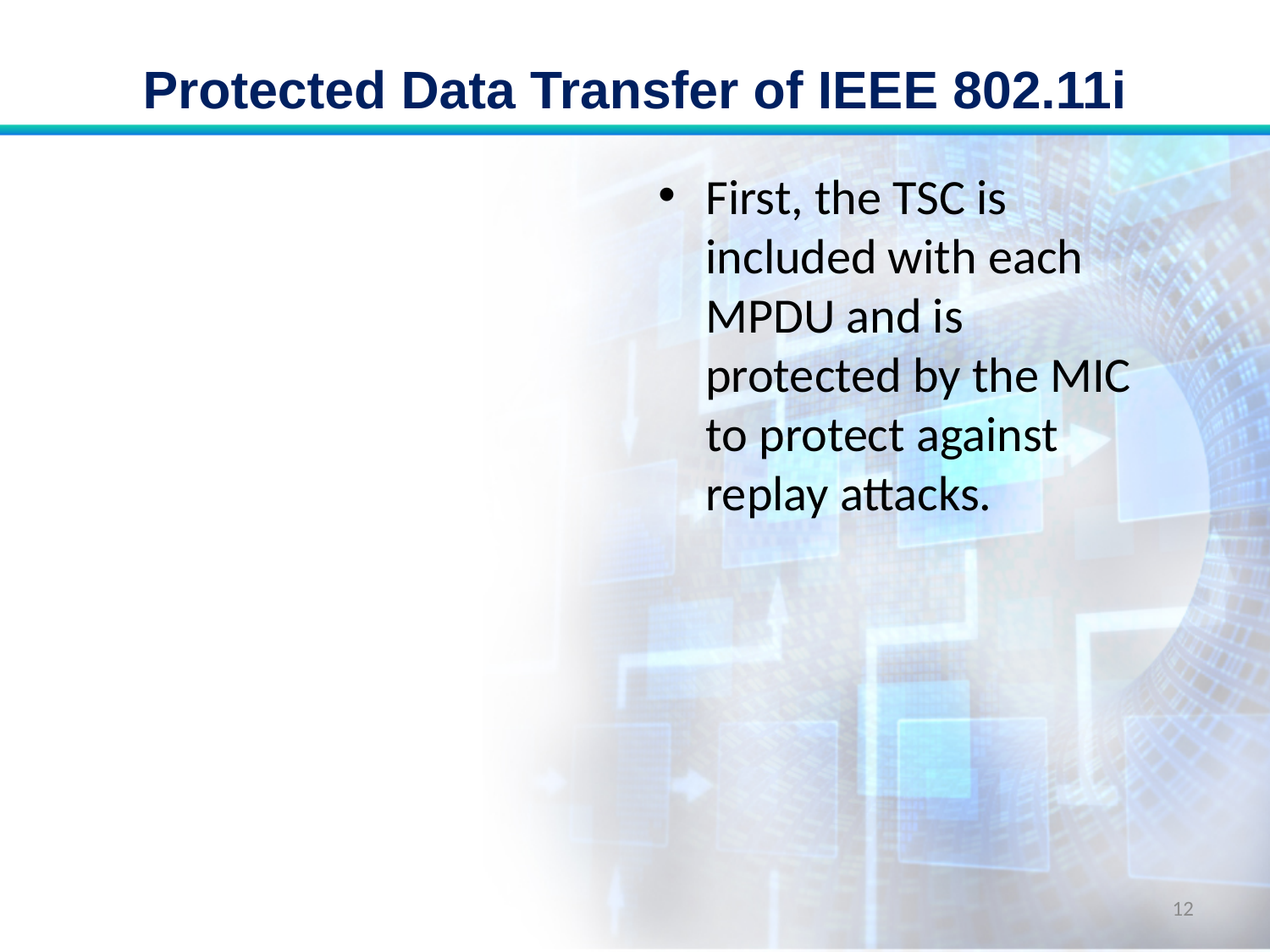

# Protected Data Transfer of IEEE 802.11i
First, the TSC is included with each MPDU and is protected by the MIC to protect against replay attacks.

12